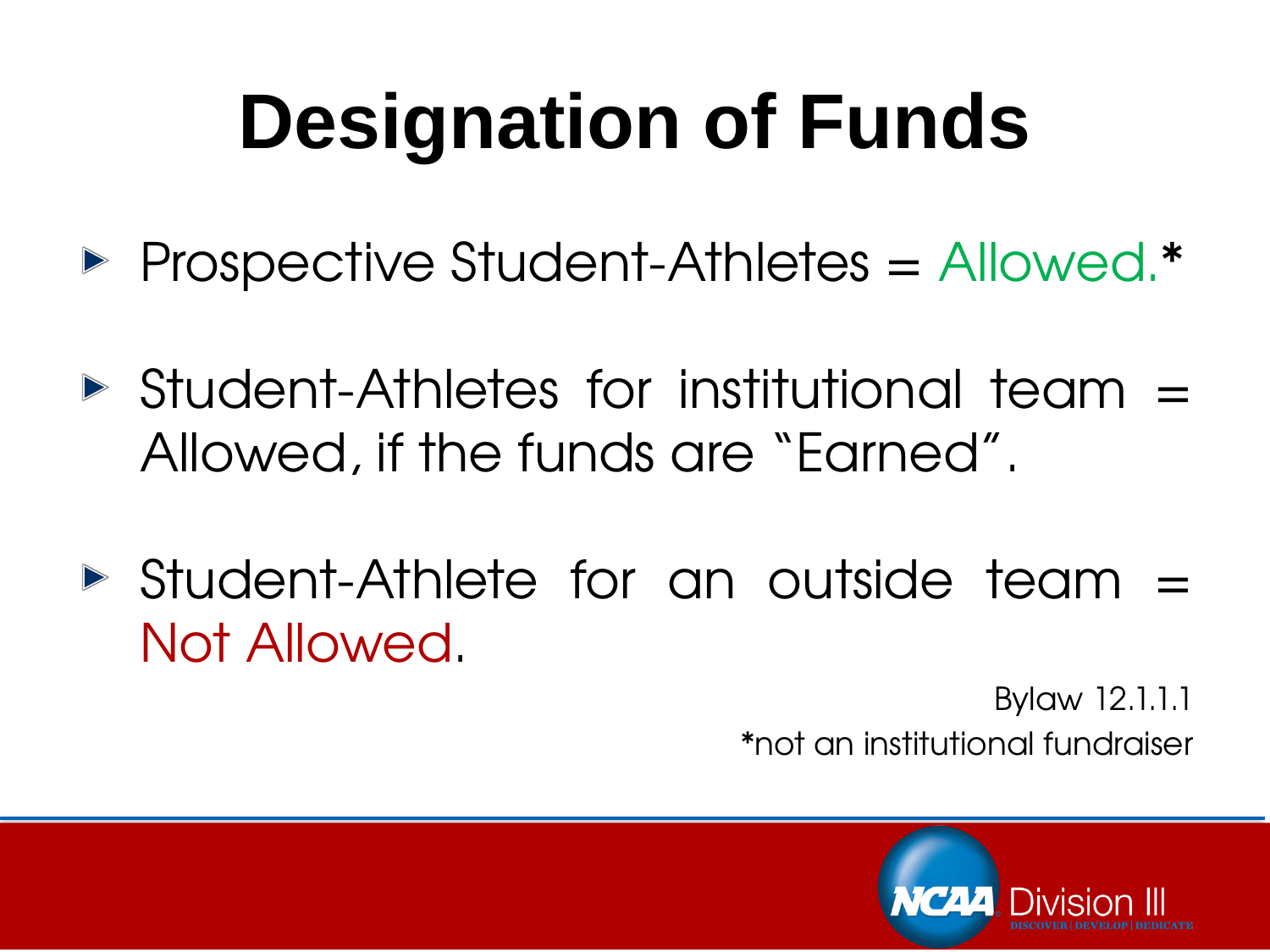

# Designation of Funds
Prospective Student-Athletes = Allowed.*

Student-Athletes for institutional team = Allowed, if the funds are “Earned”.

Student-Athlete for an outside team = Not Allowed.
Bylaw 12.1.1.1
*not an institutional fundraiser